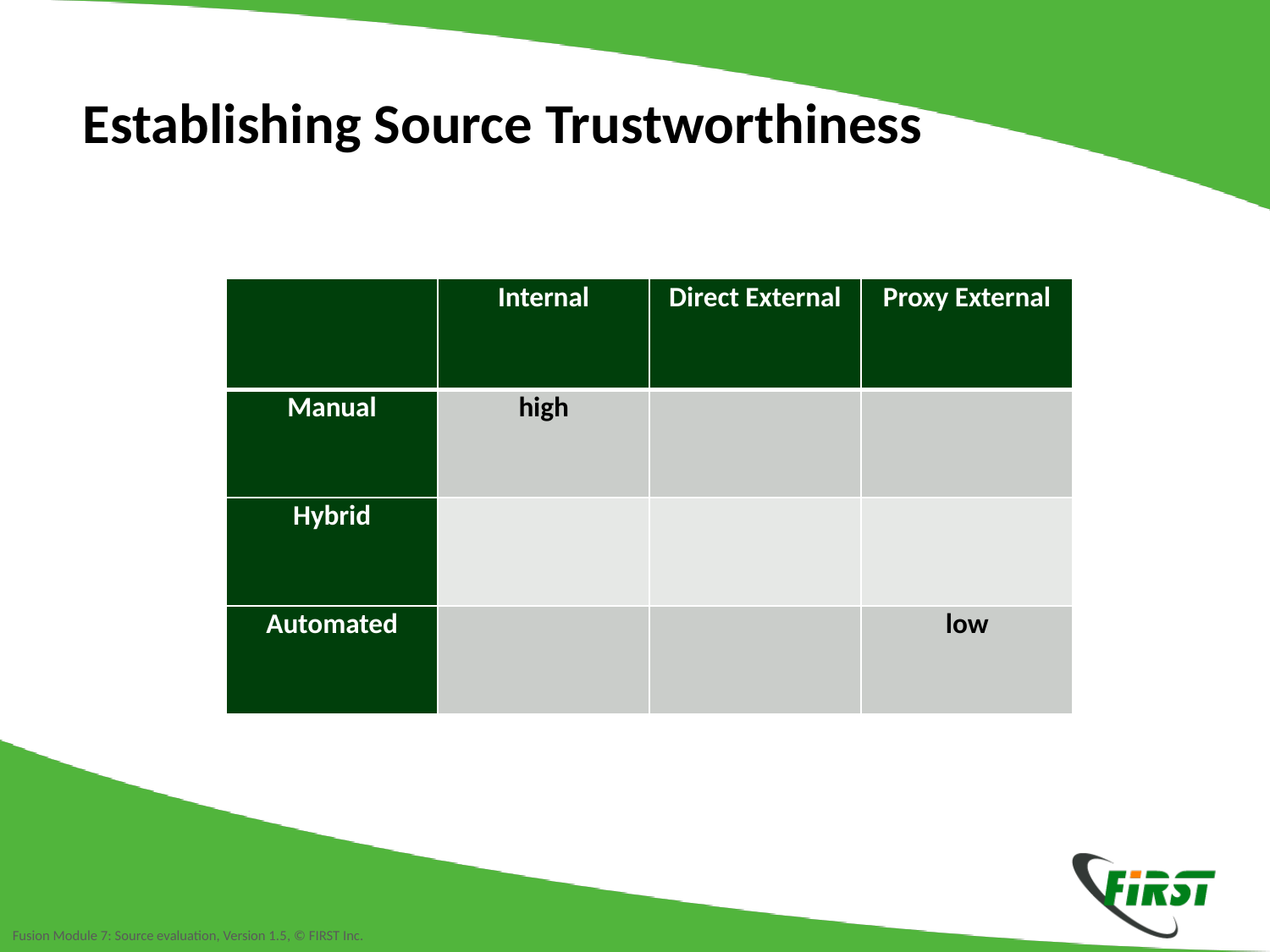

Establishing Source Trustworthiness
|  | Internal | Direct External | Proxy External |
| --- | --- | --- | --- |
| Manual | high |  |  |
| Hybrid |  |  |  |
| Automated |  |  | low |